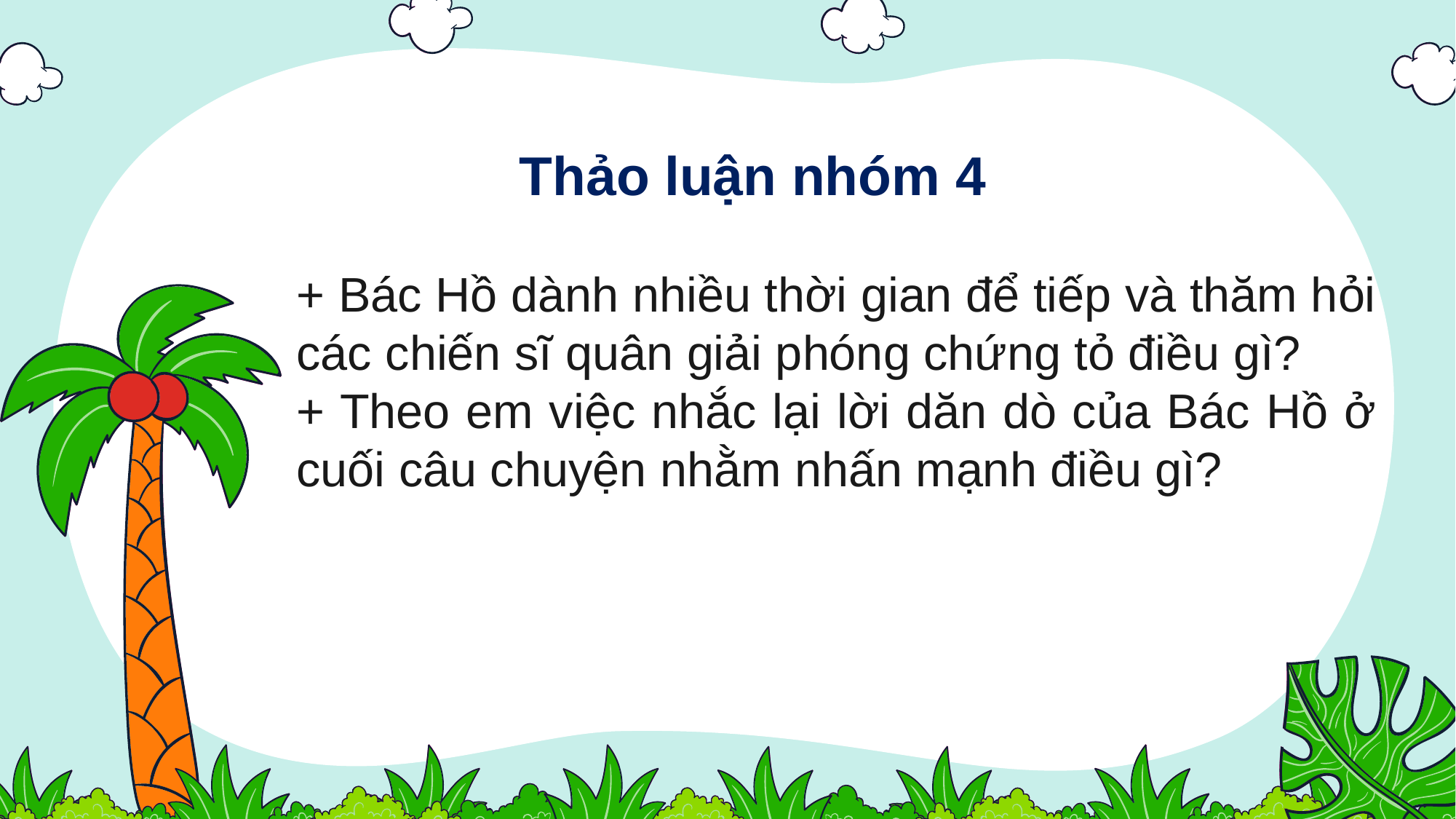

Thảo luận nhóm 4
+ Bác Hồ dành nhiều thời gian để tiếp và thăm hỏi các chiến sĩ quân giải phóng chứng tỏ điều gì?
+ Theo em việc nhắc lại lời dăn dò của Bác Hồ ở cuối câu chuyện nhằm nhấn mạnh điều gì?